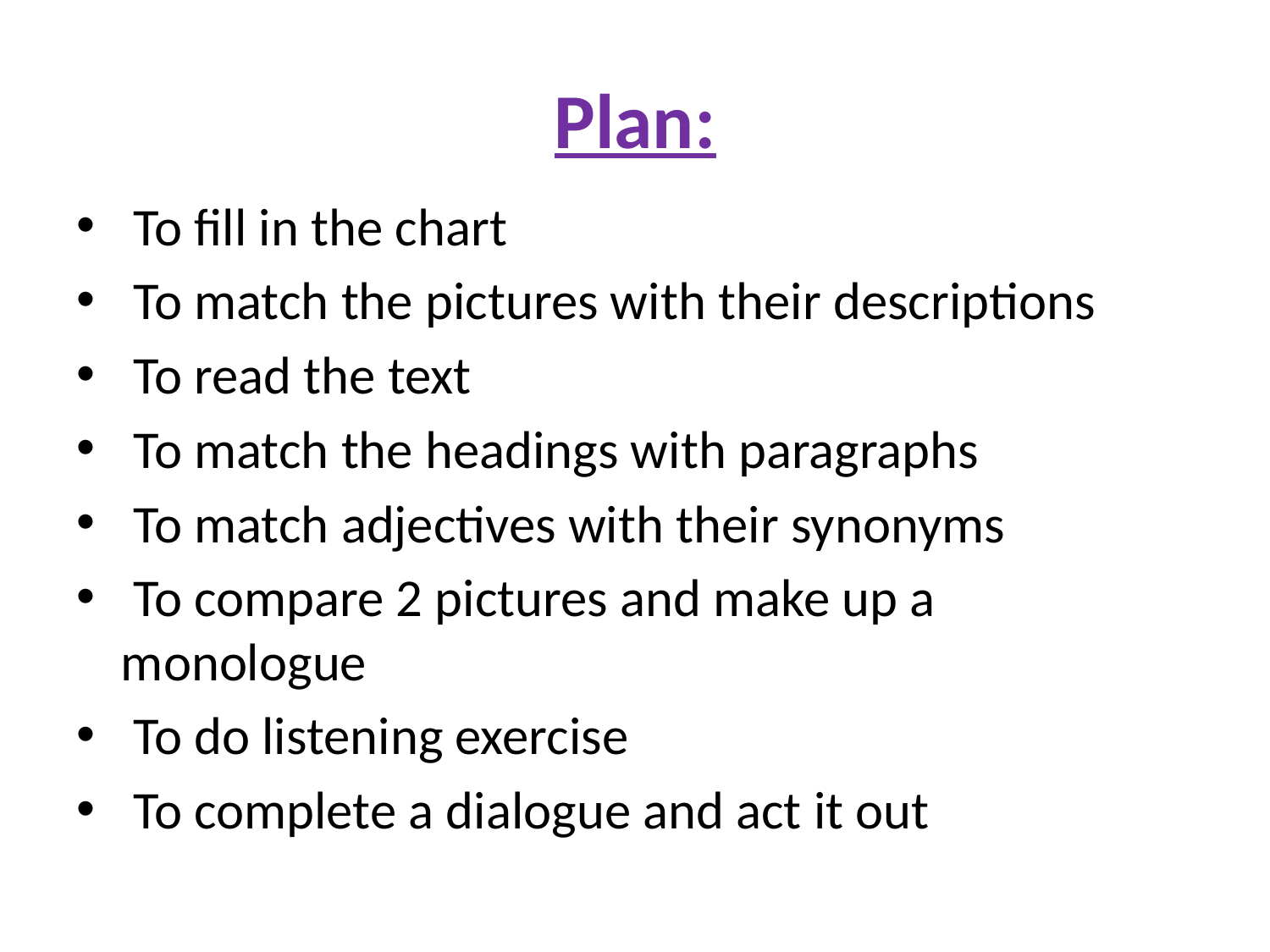

# Plan:
 To fill in the chart
 To match the pictures with their descriptions
 To read the text
 To match the headings with paragraphs
 To match adjectives with their synonyms
 To compare 2 pictures and make up a monologue
 To do listening exercise
 To complete a dialogue and act it out